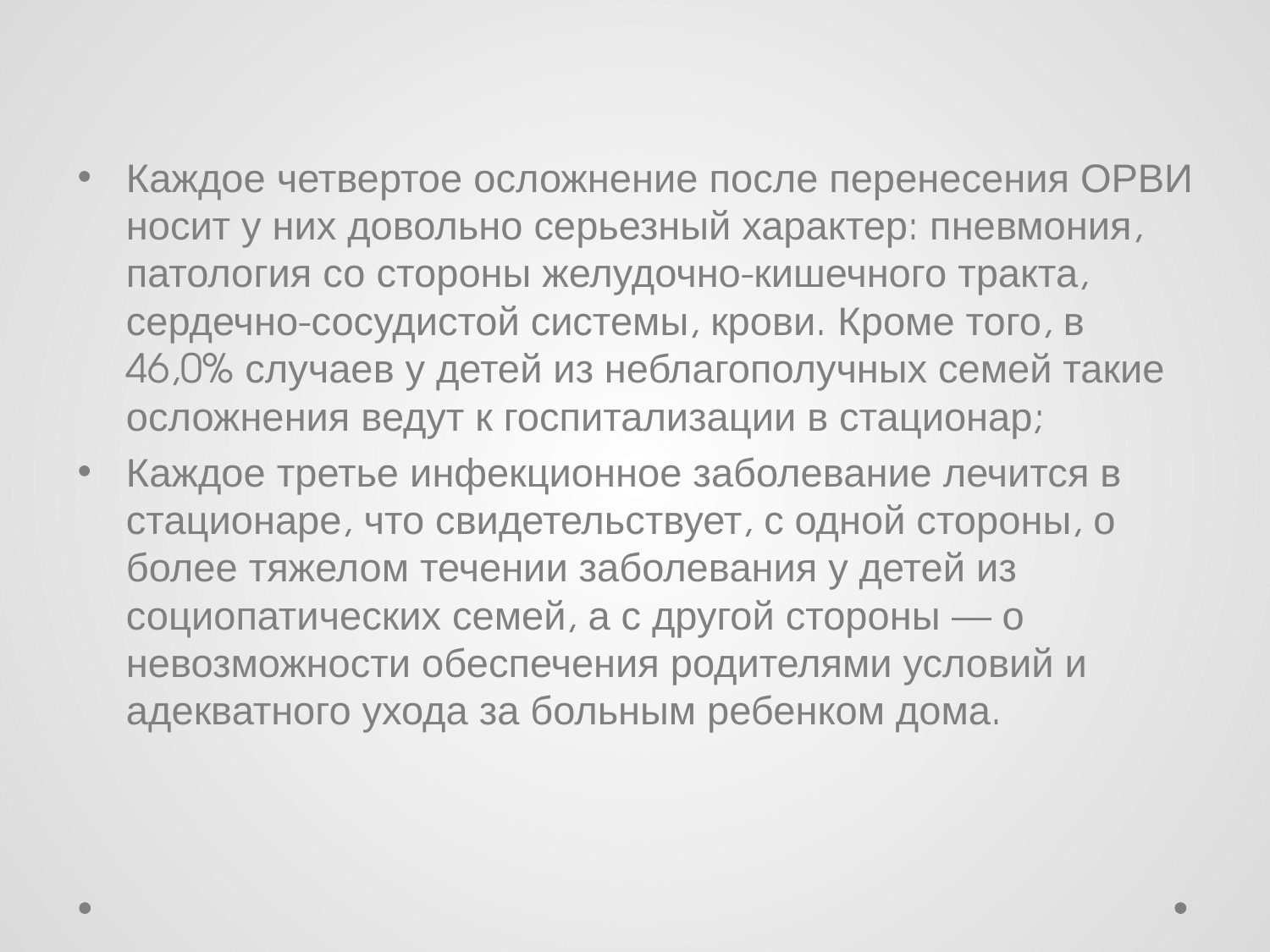

Каждое четвертое осложнение после перенесения ОРВИ носит у них довольно серьезный характер: пневмония, патология со стороны желудочно-кишечного тракта, сердечно-сосудистой системы, крови. Кроме того, в 46,0% случаев у детей из неблагополучных семей такие осложнения ведут к госпитализации в стационар;
Каждое третье инфекционное заболевание лечится в стационаре, что свидетельствует, с одной стороны, о более тяжелом течении заболевания у детей из социопатических семей, а с другой стороны — о невозможности обеспечения родителями условий и адекватного ухода за больным ребенком дома.